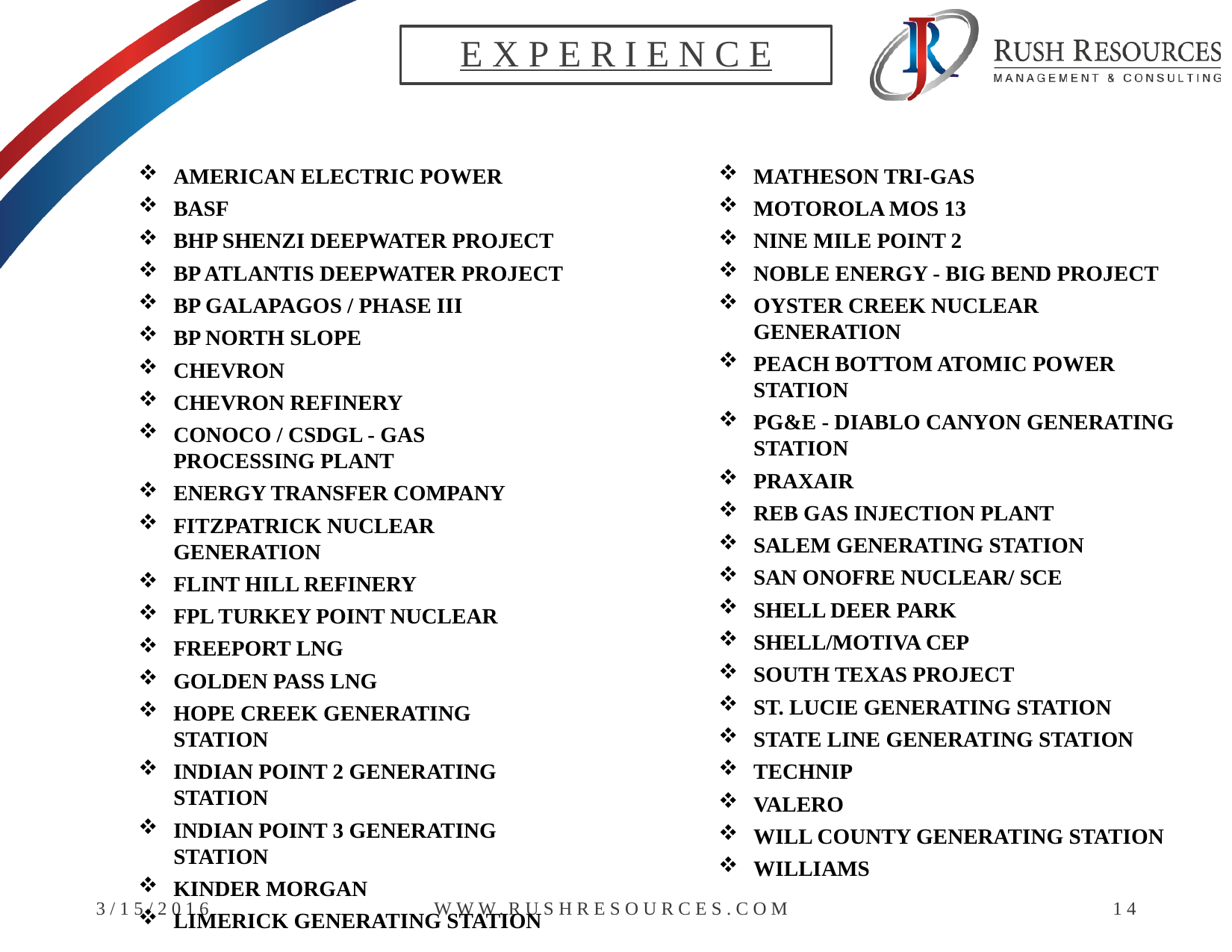

# EXPERIENCE
American Electric Power
BASF
BHP Shenzi Deepwater Project
BP Atlantis Deepwater Project
BP Galapagos / Phase III
BP North Slope
Chevron
Chevron Refinery
Conoco / CSDGL - Gas Processing Plant
Energy Transfer Company
Fitzpatrick Nuclear Generation
Flint Hill Refinery
FPL Turkey Point Nuclear
Freeport LNG
Golden Pass LNG
Hope Creek Generating Station
Indian Point 2 Generating Station
Indian Point 3 Generating Station
Kinder Morgan
Limerick Generating Station
Matheson Tri-Gas
Motorola MOS 13
Nine Mile Point 2
Noble Energy - Big Bend Project
Oyster Creek Nuclear Generation
Peach Bottom Atomic Power Station
PG&E - Diablo Canyon Generating Station
Praxair
REB Gas Injection Plant
Salem Generating Station
San Onofre Nuclear/ SCE
Shell Deer Park
Shell/Motiva CEP
South Texas Project
St. Lucie Generating Station
State Line Generating Station
Technip
Valero
Will County Generating Station
Williams

3/15/2016
WWW.RUSHRESOURCES.COM
14